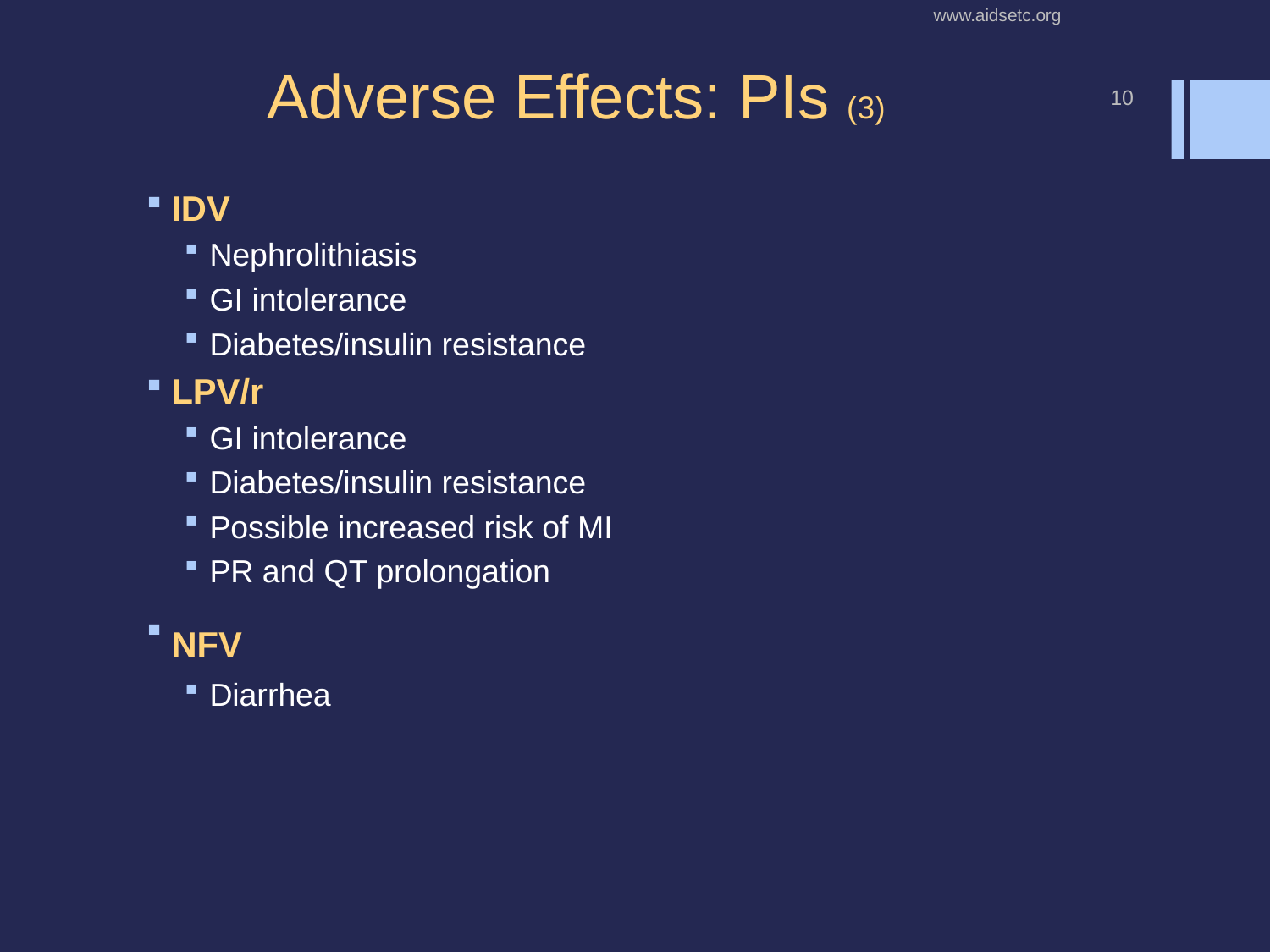

www.aidsetc.org
# Adverse Effects: PIs (3)
10
IDV
Nephrolithiasis
GI intolerance
Diabetes/insulin resistance
LPV/r
GI intolerance
Diabetes/insulin resistance
Possible increased risk of MI
PR and QT prolongation
NFV
Diarrhea